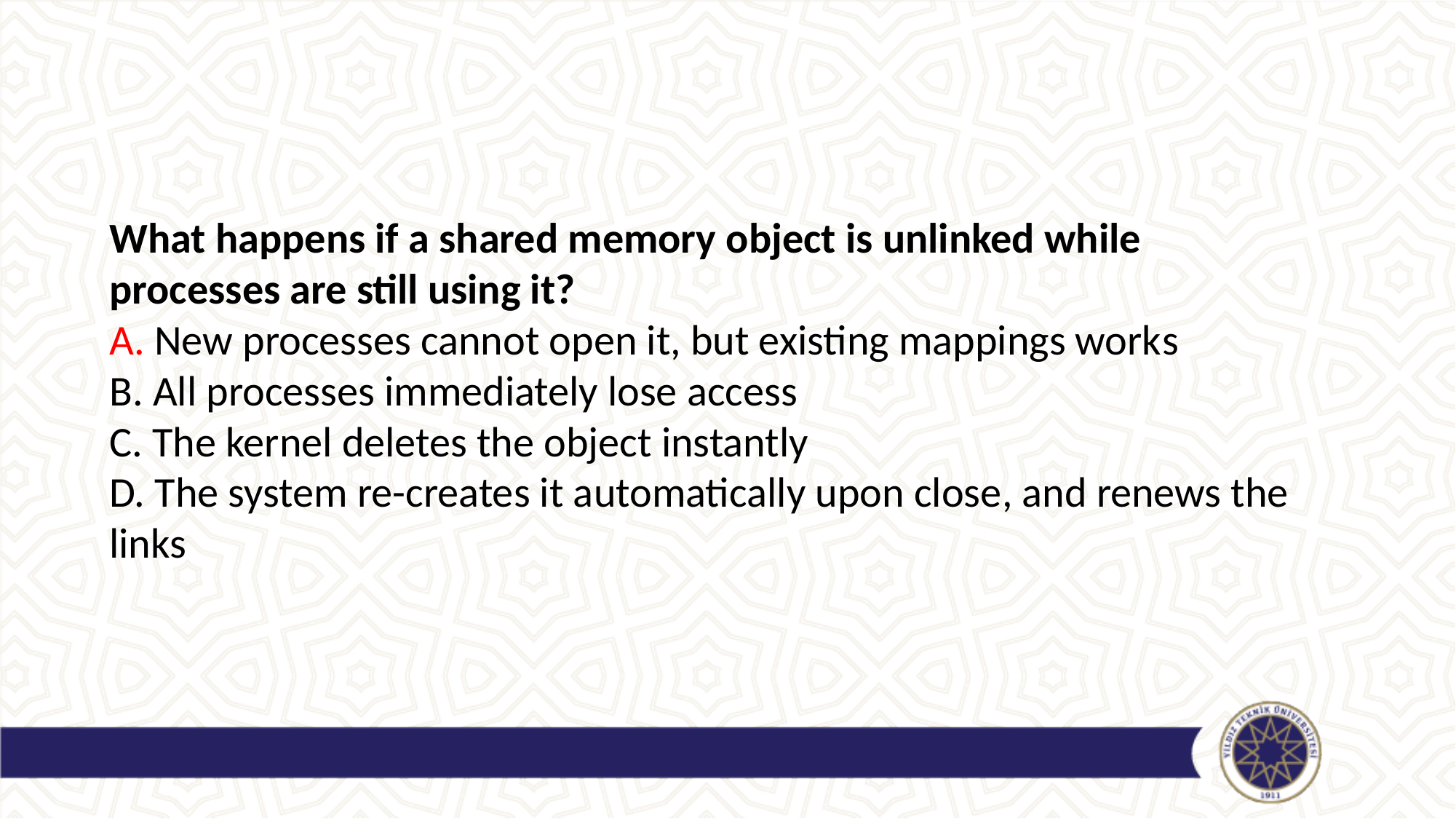

#
What happens if a shared memory object is unlinked while processes are still using it?
A. New processes cannot open it, but existing mappings works
B. All processes immediately lose access
C. The kernel deletes the object instantly
D. The system re-creates it automatically upon close, and renews the links